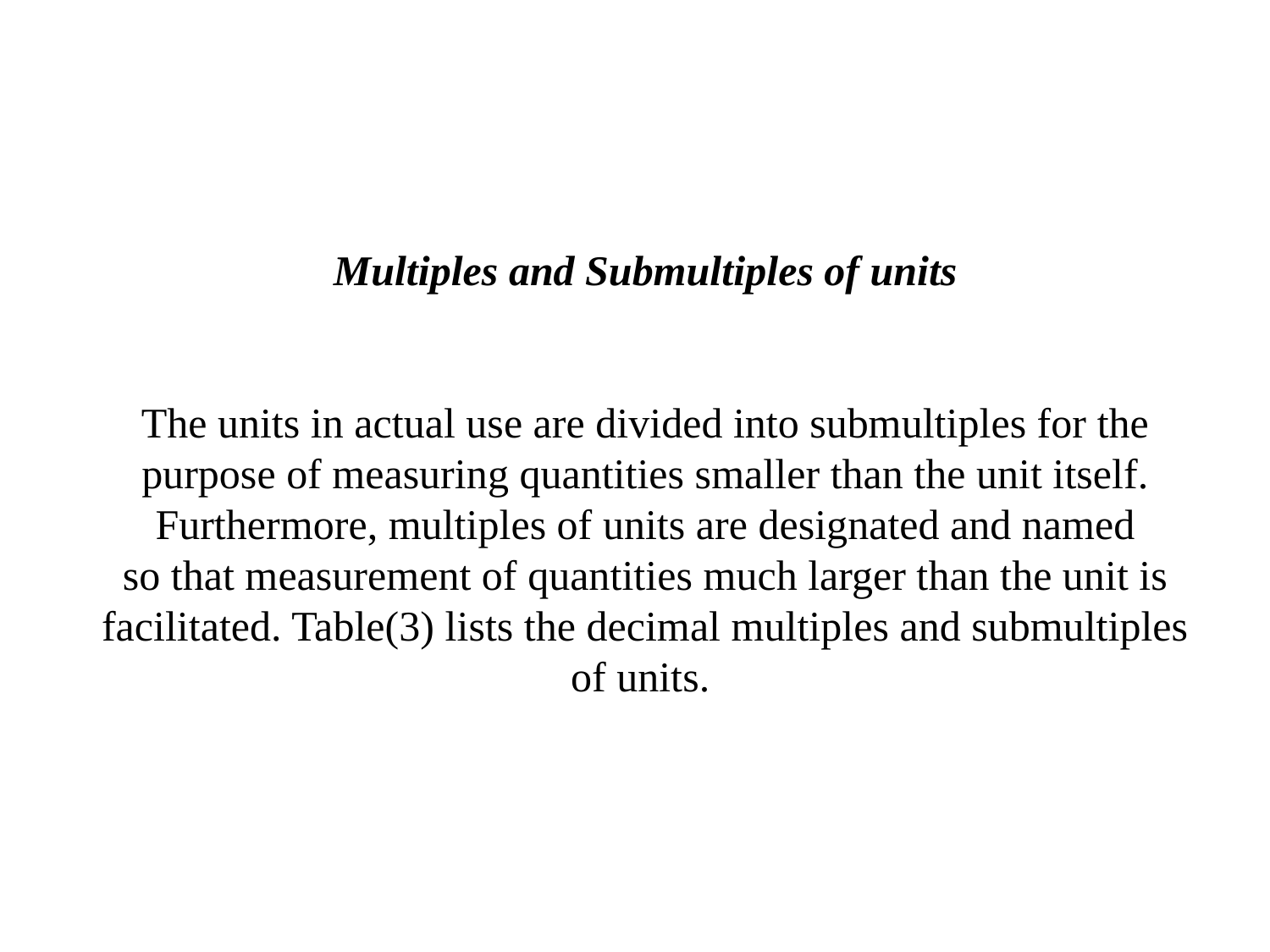

# Multiples and Submultiples of units The units in actual use are divided into submultiples for the purpose of measuring quantities smaller than the unit itself. Furthermore, multiples of units are designated and named so that measurement of quantities much larger than the unit is facilitated. Table(3) lists the decimal multiples and submultiples of units.